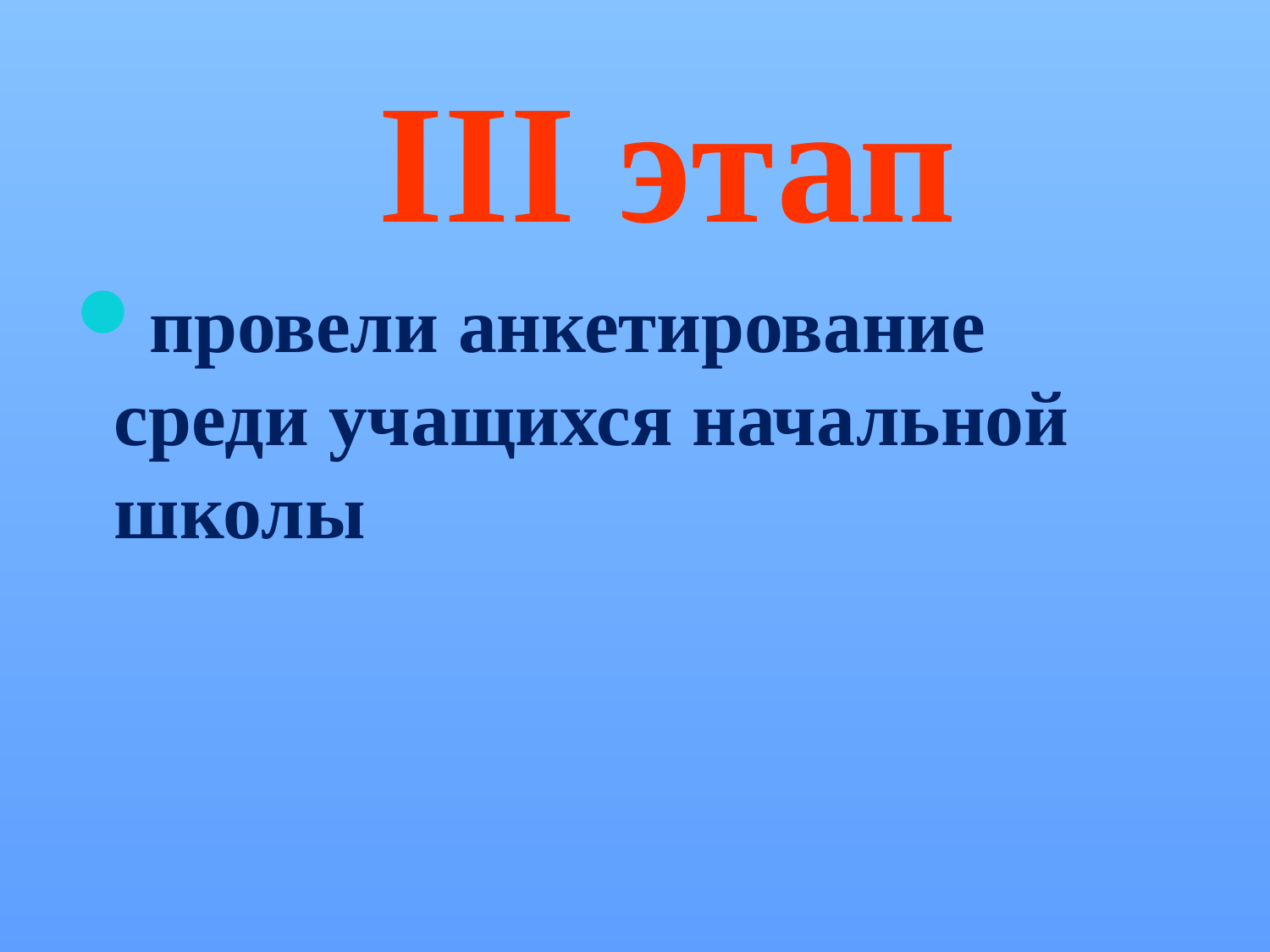

# ІІІ этап
провели анкетирование среди учащихся начальной школы